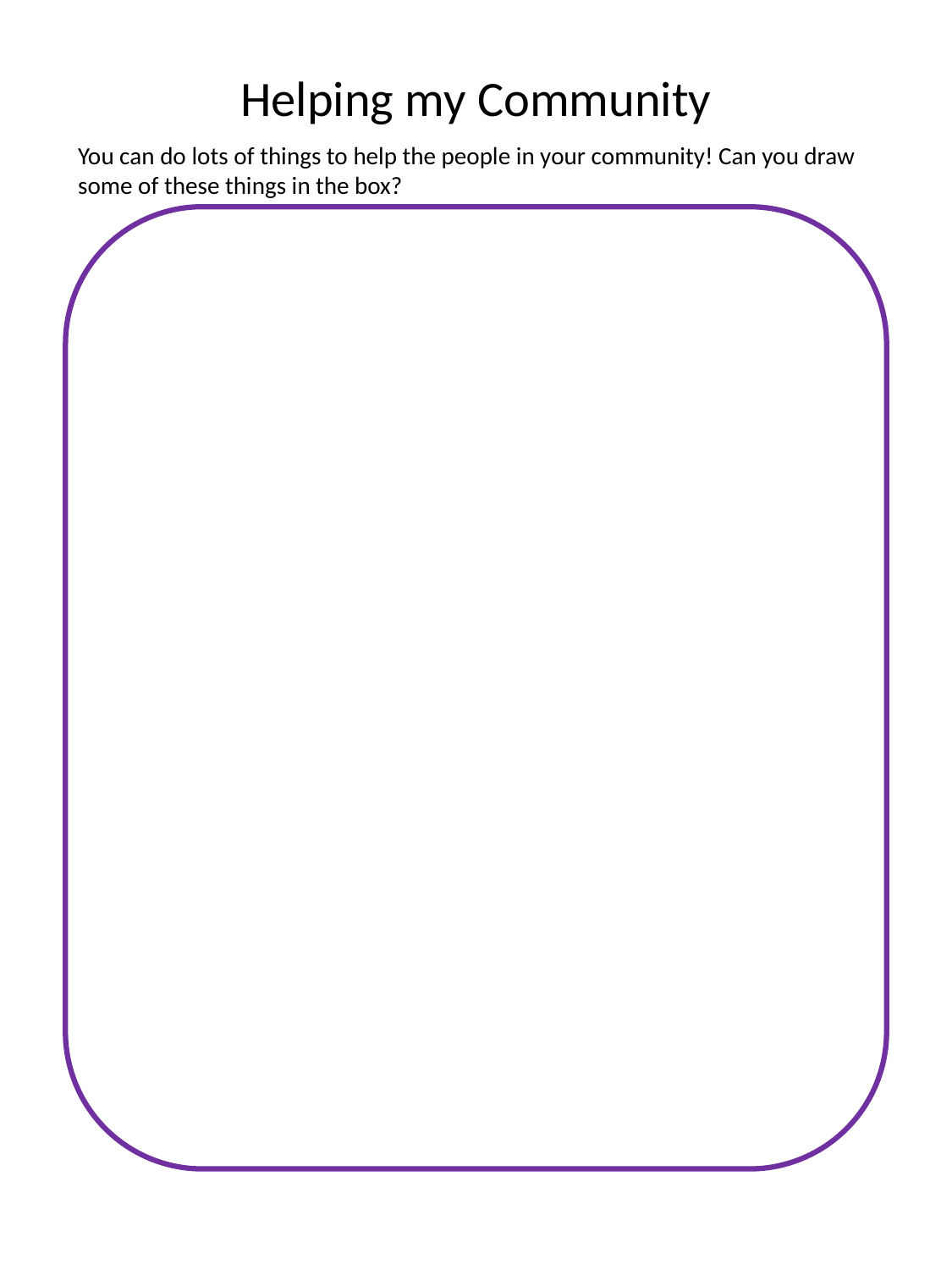

# Helping my Community
You can do lots of things to help the people in your community! Can you draw some of these things in the box?